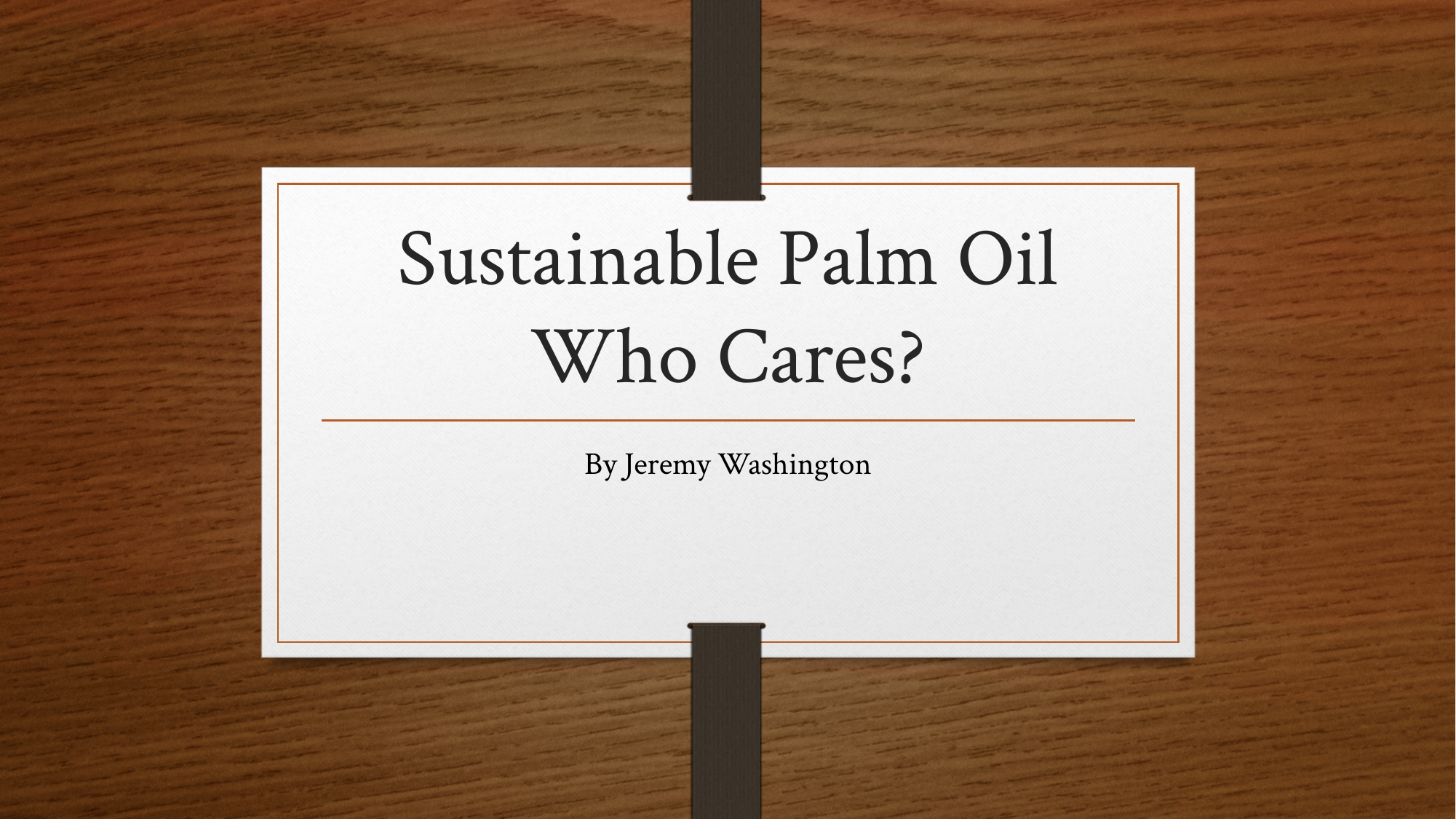

# Sustainable Palm Oil Who Cares?
By Jeremy Washington